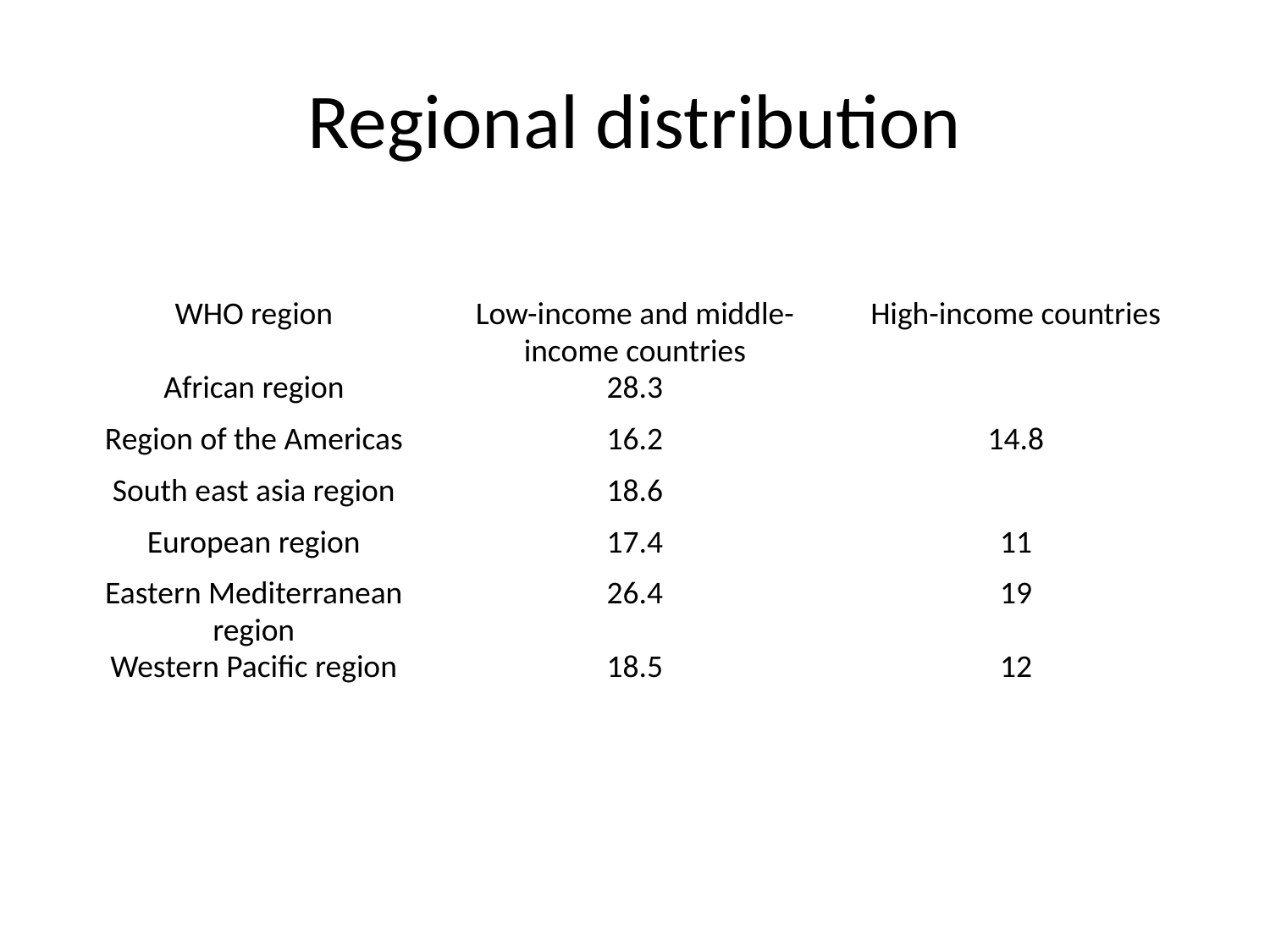

# Regional distribution
| WHO region | Low-income and middle-income countries | High-income countries |
| --- | --- | --- |
| African region | 28.3 |  |
| Region of the Americas | 16.2 | 14.8 |
| South east asia region | 18.6 |  |
| European region | 17.4 | 11 |
| Eastern Mediterranean region | 26.4 | 19 |
| Western Pacific region | 18.5 | 12 |